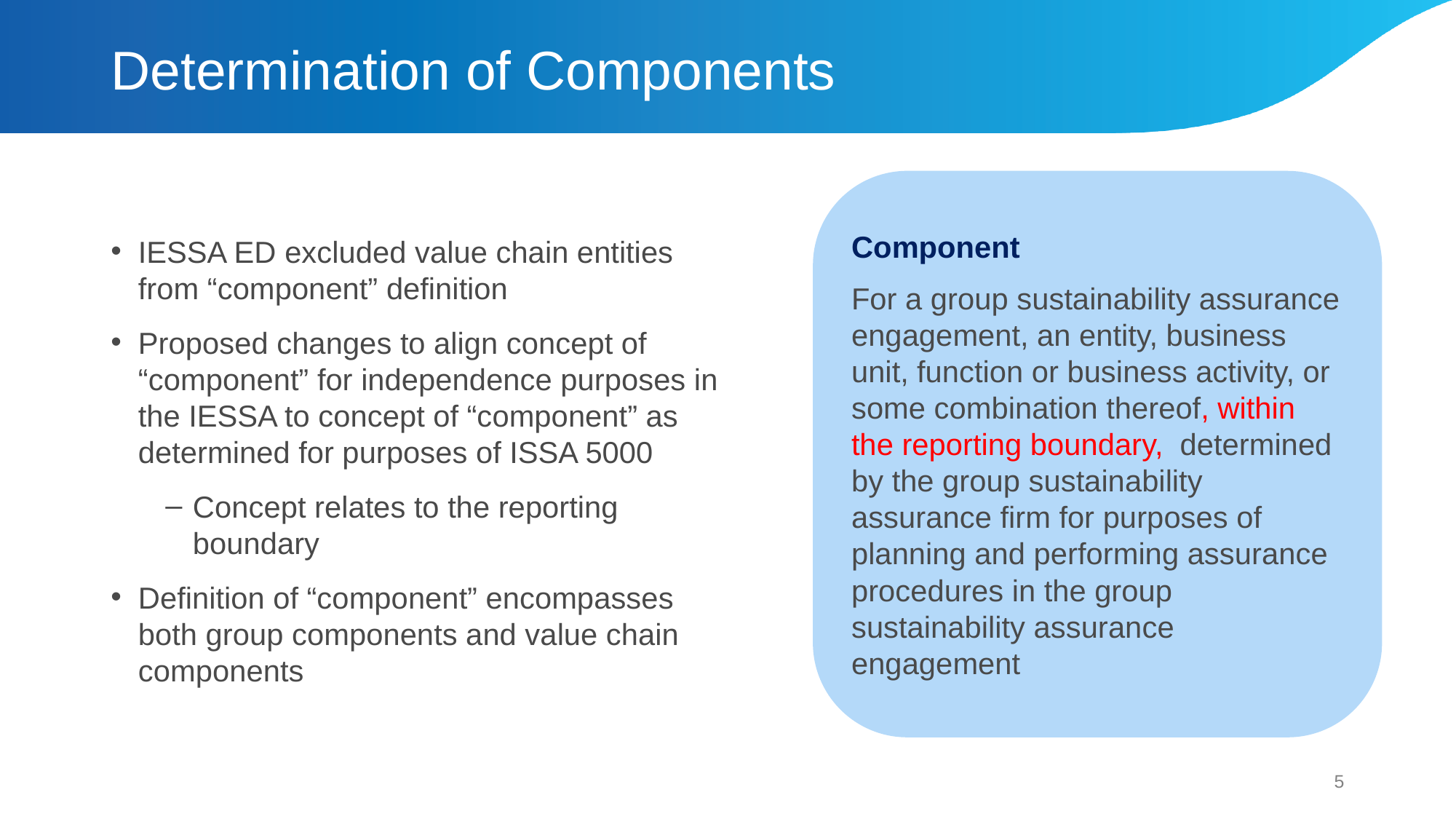

# Determination of Components
Component
For a group sustainability assurance engagement, an entity, business unit, function or business activity, or some combination thereof, within the reporting boundary,  determined by the group sustainability assurance firm for purposes of planning and performing assurance procedures in the group sustainability assurance engagement
IESSA ED excluded value chain entities from “component” definition
Proposed changes to align concept of “component” for independence purposes in the IESSA to concept of “component” as determined for purposes of ISSA 5000
Concept relates to the reporting boundary
Definition of “component” encompasses both group components and value chain components

5